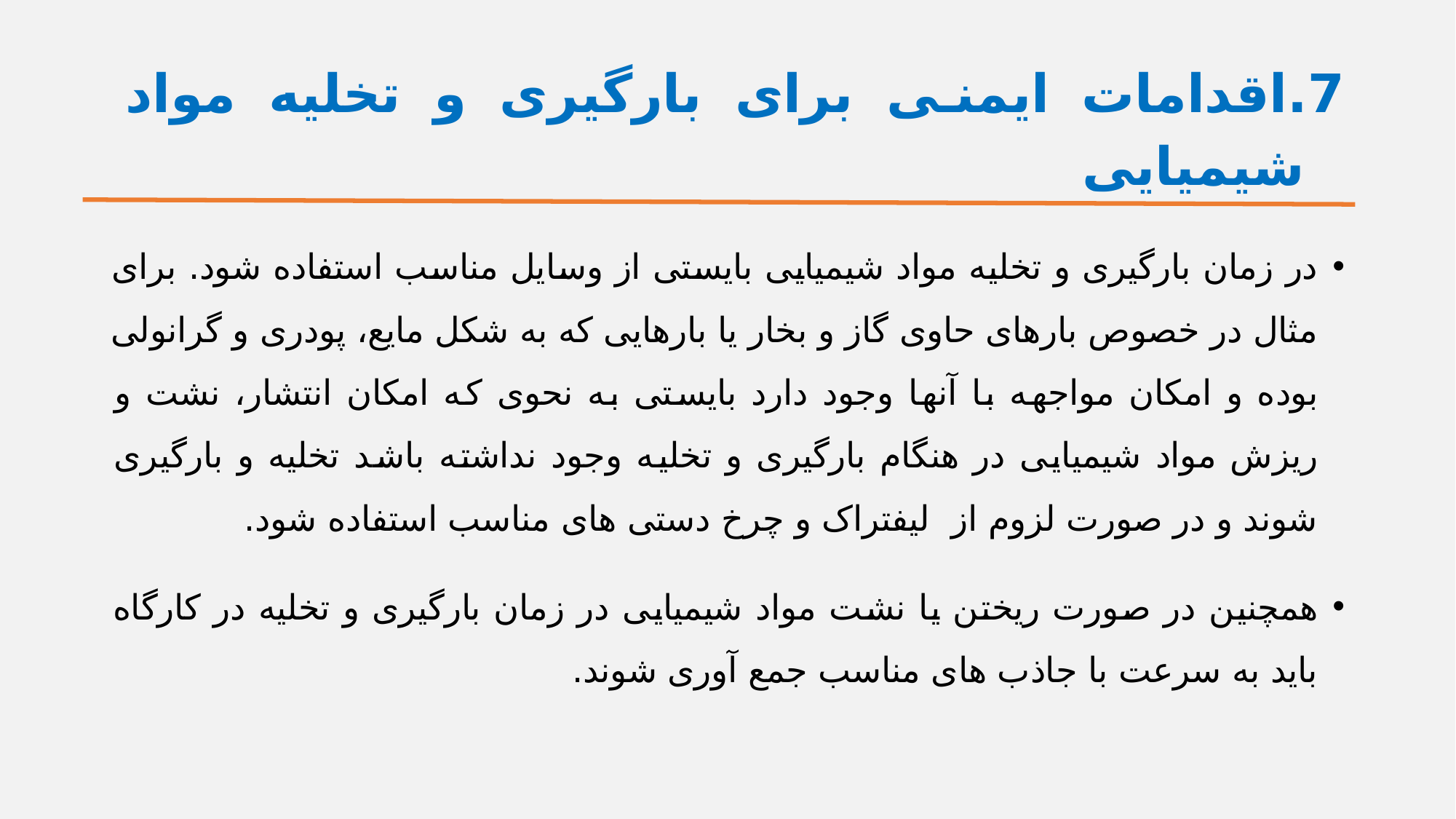

# 7.اقدامات ایمنی برای بارگیری و تخلیه مواد شیمیایی
در زمان بارگیری و تخلیه مواد شیمیایی بایستی از وسایل مناسب استفاده شود. برای مثال در خصوص بارهای حاوی گاز و بخار یا بارهایی که به شکل مایع، پودری و گرانولی بوده و امکان مواجهه با آنها وجود دارد بایستی به نحوی که امکان انتشار، نشت و ریزش مواد شیمیایی در هنگام بارگیری و تخلیه وجود نداشته باشد تخلیه و بارگیری شوند و در صورت لزوم از  لیفتراک و چرخ دستی های مناسب استفاده شود.
همچنین در صورت ریختن یا نشت مواد شیمیایی در زمان بارگیری و تخلیه در کارگاه باید به سرعت با جاذب های مناسب جمع آوری شوند.